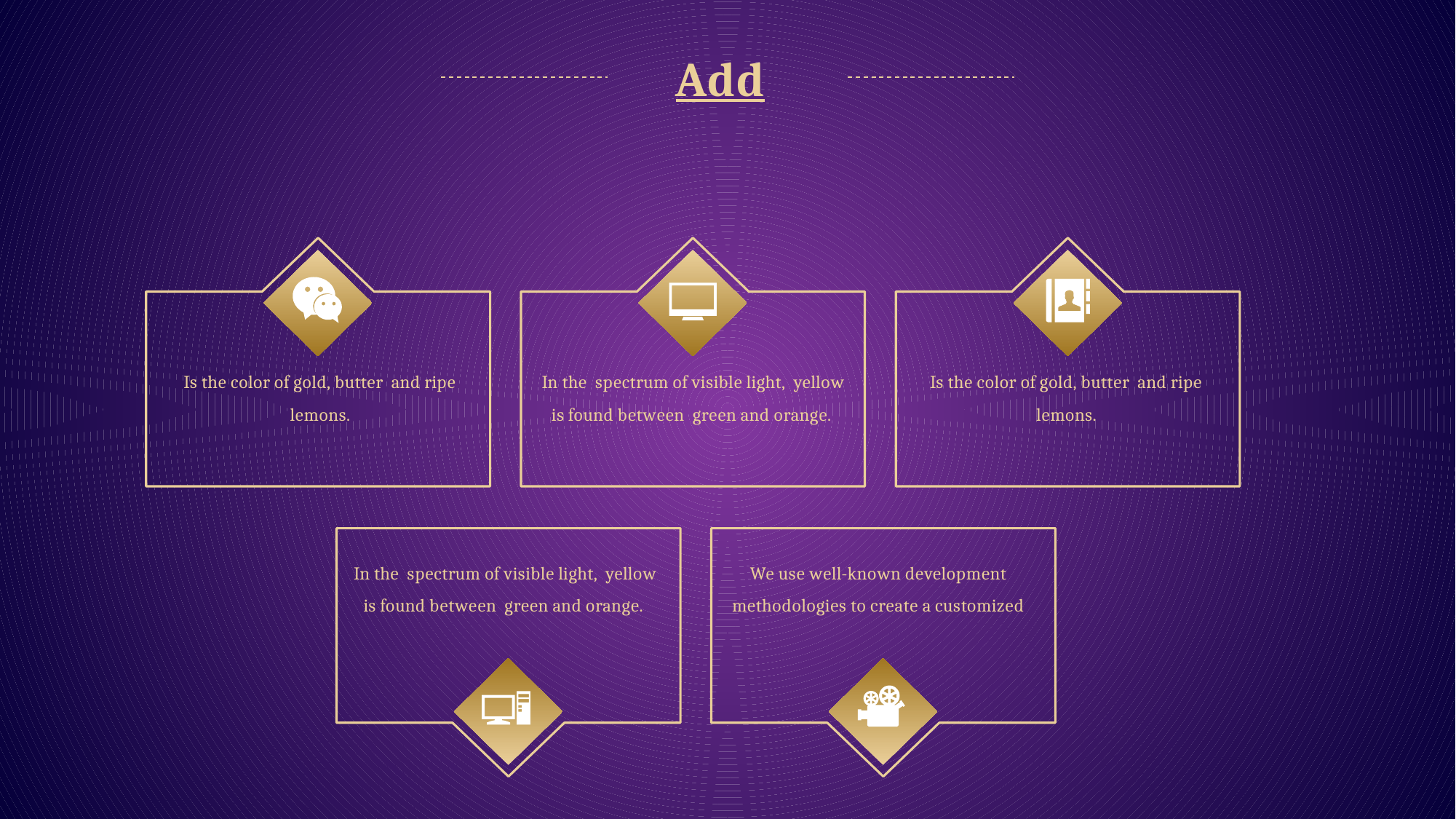

Add

Is the color of gold, butter  and ripe lemons.

 In the  spectrum of visible light,  yellow is found between  green and orange.

Is the color of gold, butter  and ripe lemons.

 In the  spectrum of visible light,  yellow is found between  green and orange.

We use well-known development methodologies to create a customized